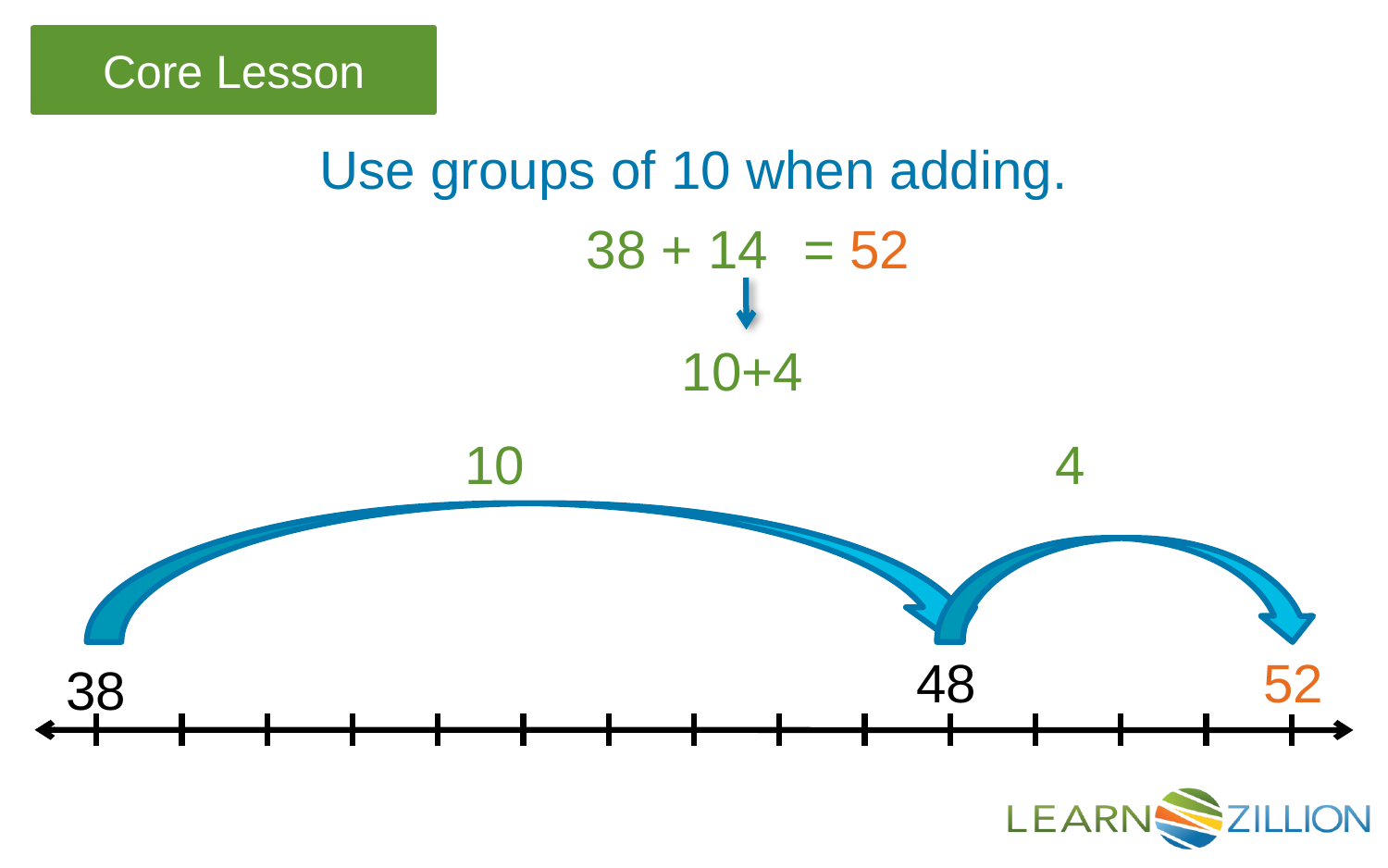

Use groups of 10 when adding.
38 + 14
= 52

10+4
10
4

48
52

38